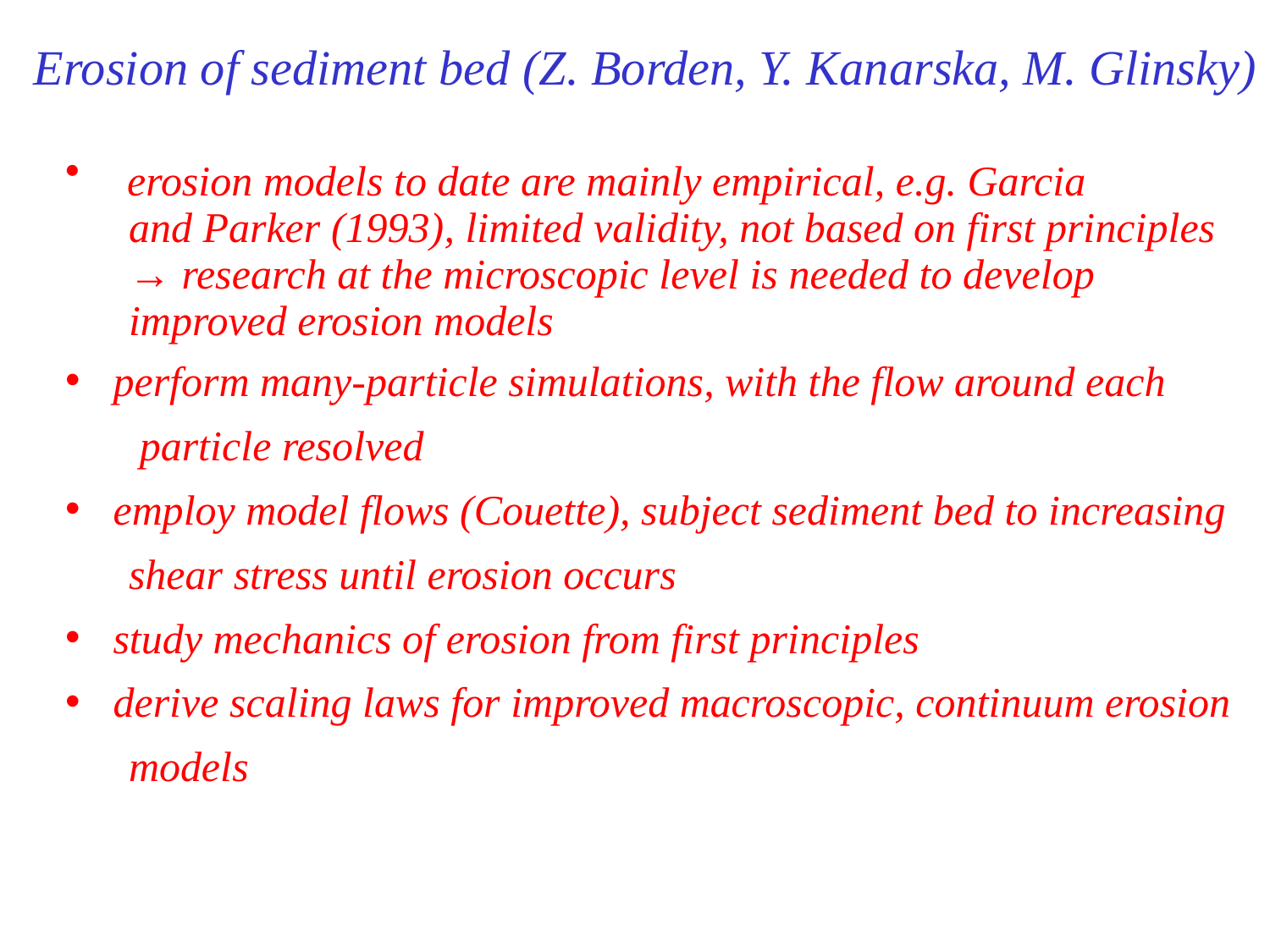

# Erosion of sediment bed (Z. Borden, Y. Kanarska, M. Glinsky)
   erosion models to date are mainly empirical, e.g. Garcia
      and Parker (1993), limited validity, not based on first principles
      → research at the microscopic level is needed to develop
      improved erosion models
perform many-particle simulations, with the flow around each
       particle resolved
employ model flows (Couette), subject sediment bed to increasing
      shear stress until erosion occurs
study mechanics of erosion from first principles
derive scaling laws for improved macroscopic, continuum erosion
      models